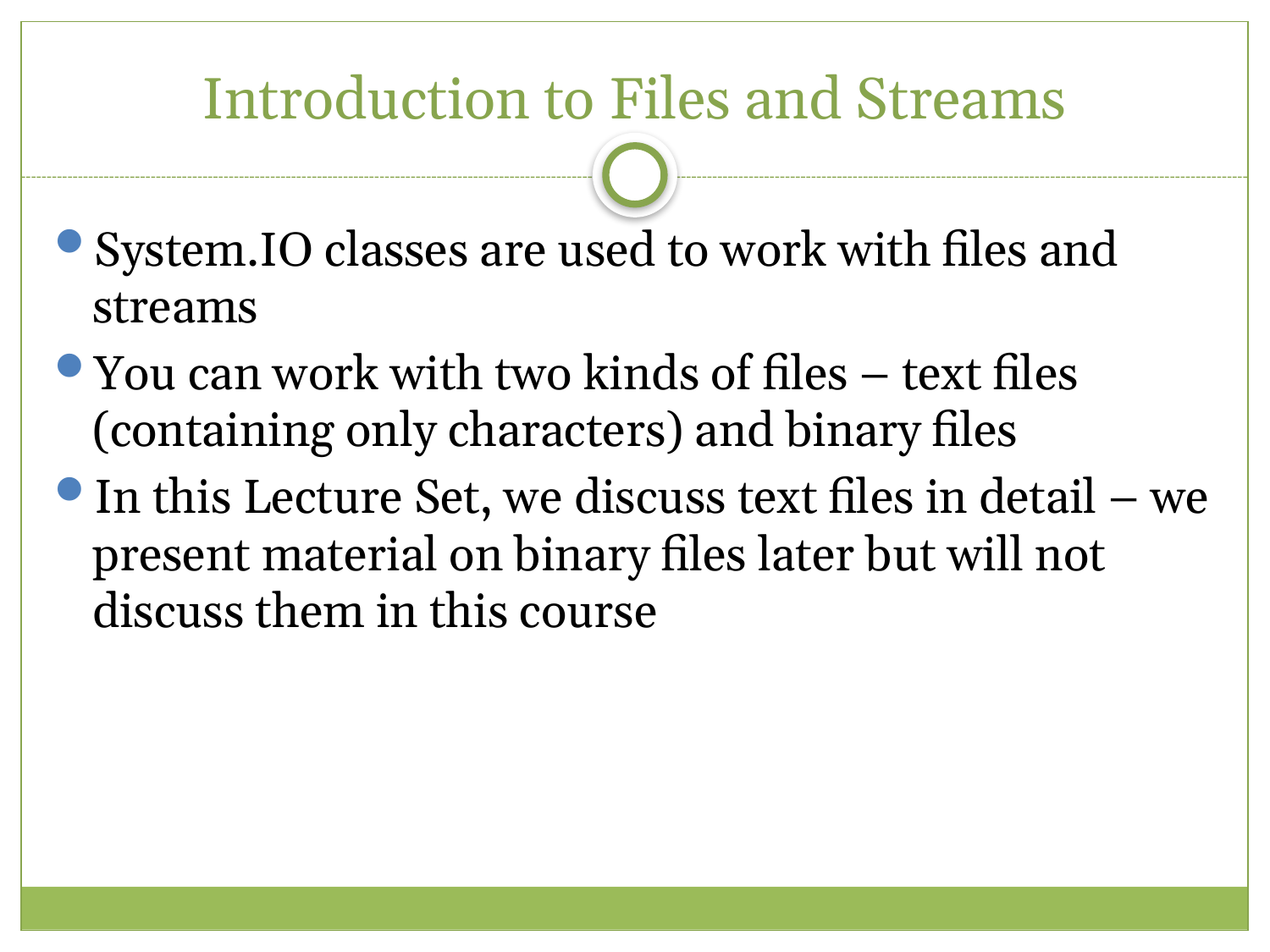

# Introduction to Files and Streams
System.IO classes are used to work with files and streams
You can work with two kinds of files – text files (containing only characters) and binary files
In this Lecture Set, we discuss text files in detail – we present material on binary files later but will not discuss them in this course